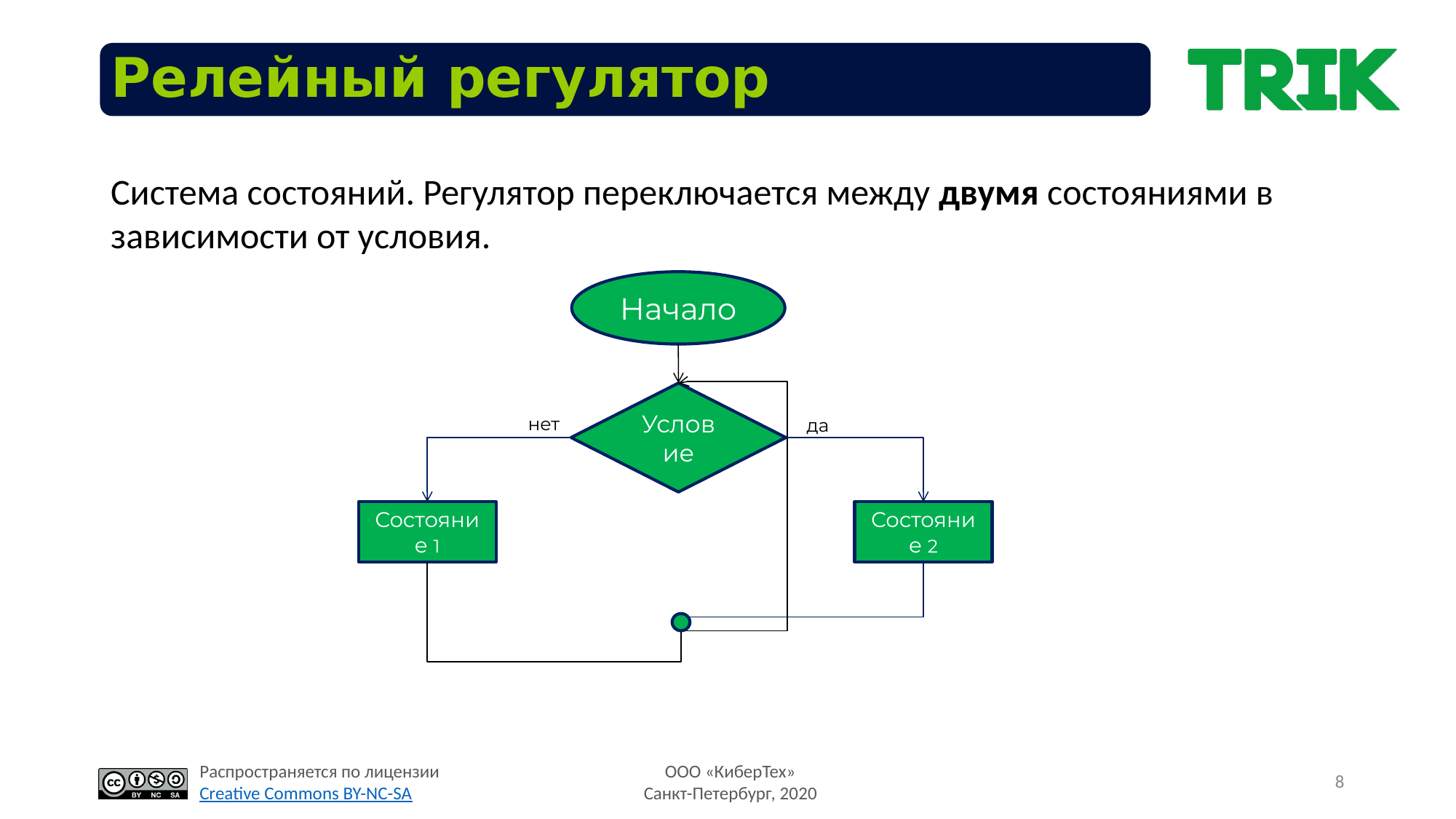

# Релейный регулятор
Система состояний. Регулятор переключается между двумя состояниями в зависимости от условия.
Начало
Условие
нет
да
Состояние 1
Состояние 2

8